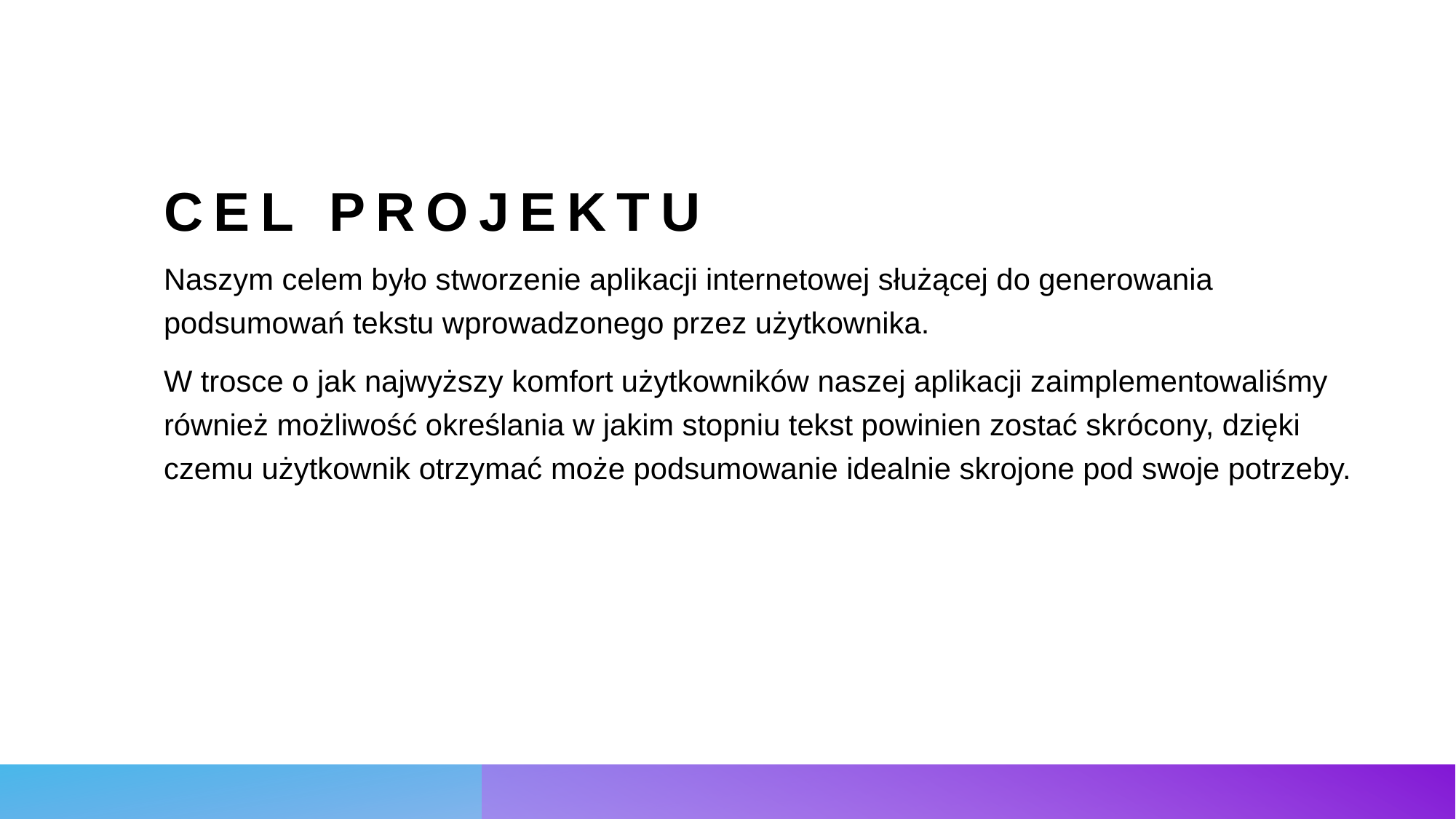

# Cel projektu
Naszym celem było stworzenie aplikacji internetowej służącej do generowania podsumowań tekstu wprowadzonego przez użytkownika.
W trosce o jak najwyższy komfort użytkowników naszej aplikacji zaimplementowaliśmy również możliwość określania w jakim stopniu tekst powinien zostać skrócony, dzięki czemu użytkownik otrzymać może podsumowanie idealnie skrojone pod swoje potrzeby.